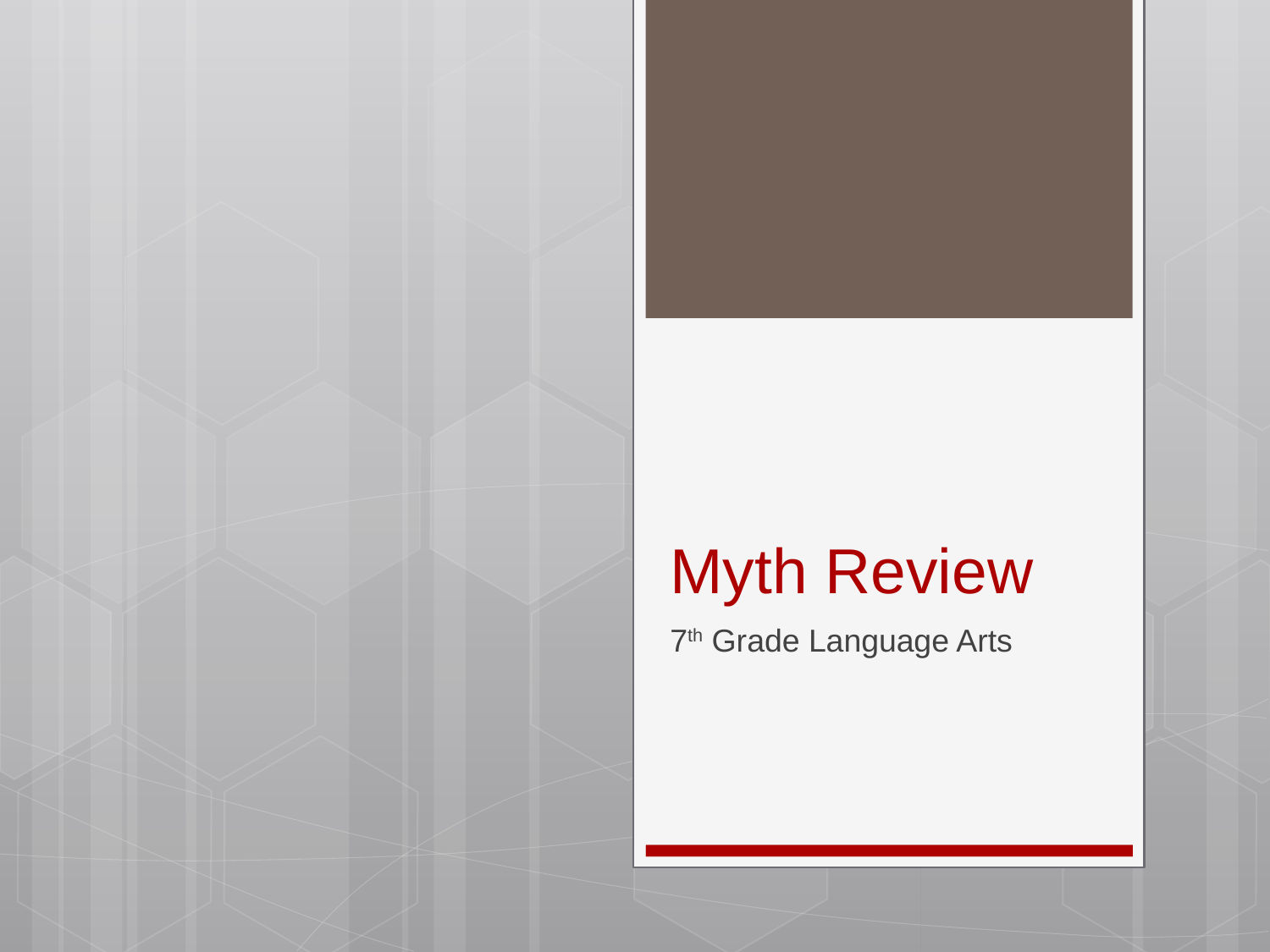

# Myth Review
7th Grade Language Arts